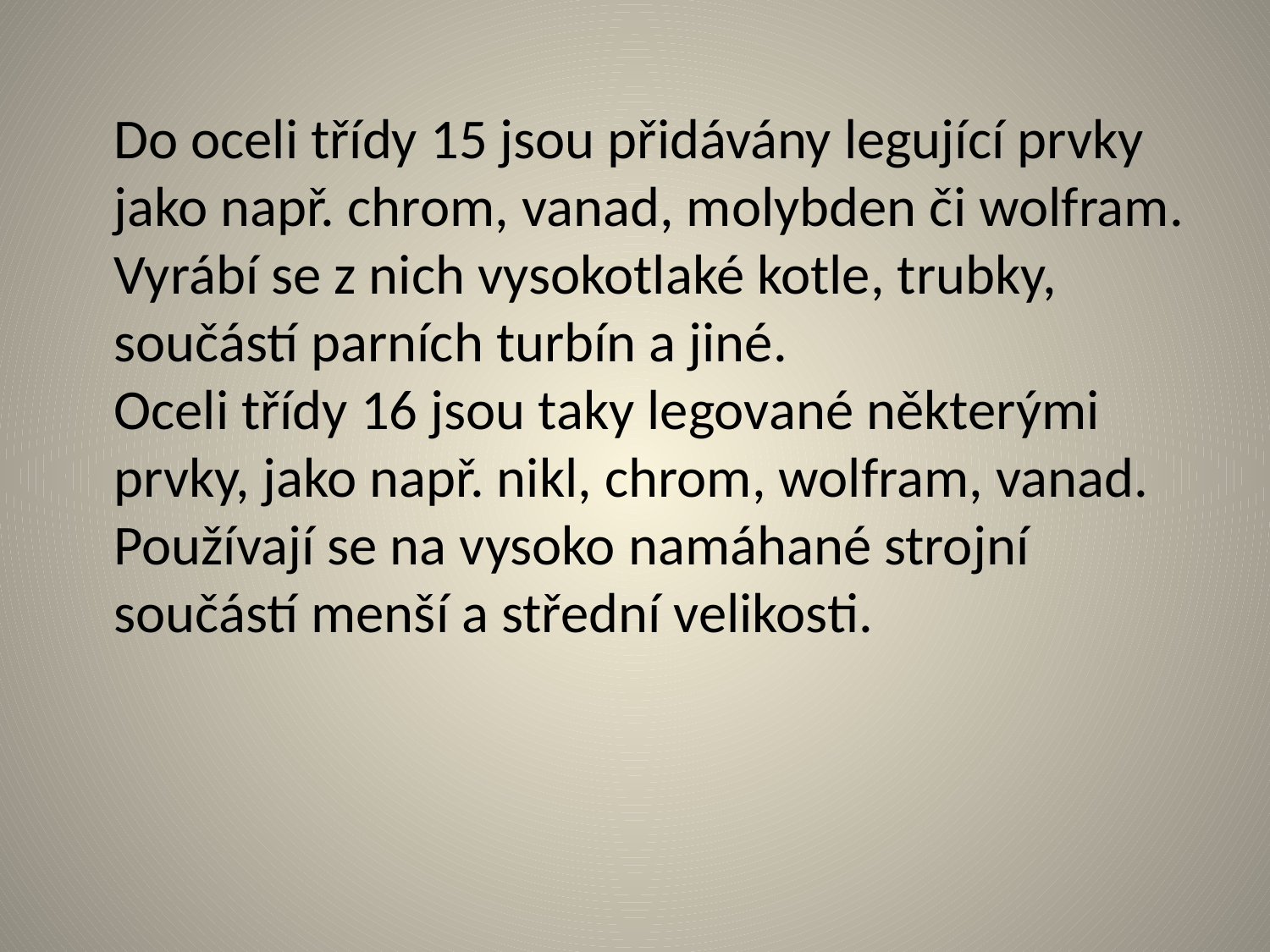

Do oceli třídy 15 jsou přidávány legující prvky
jako např. chrom, vanad, molybden či wolfram.
Vyrábí se z nich vysokotlaké kotle, trubky,
součástí parních turbín a jiné.
Oceli třídy 16 jsou taky legované některými
prvky, jako např. nikl, chrom, wolfram, vanad.
Používají se na vysoko namáhané strojní
součástí menší a střední velikosti.